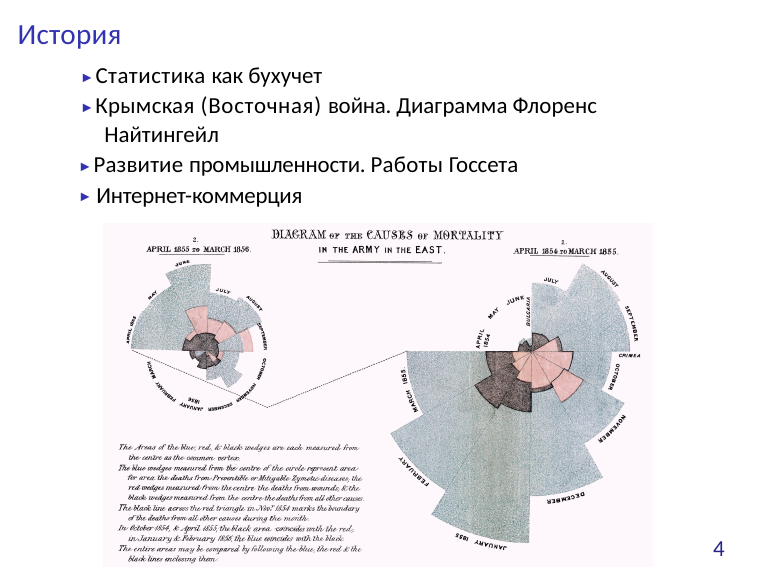

# История
► Статистика как бухучет
► Крымская (Восточная) война. Диаграмма Флоренс  Найтингейл
► Развитие промышленности. Работы Госсета
► Интернет-коммерция

4